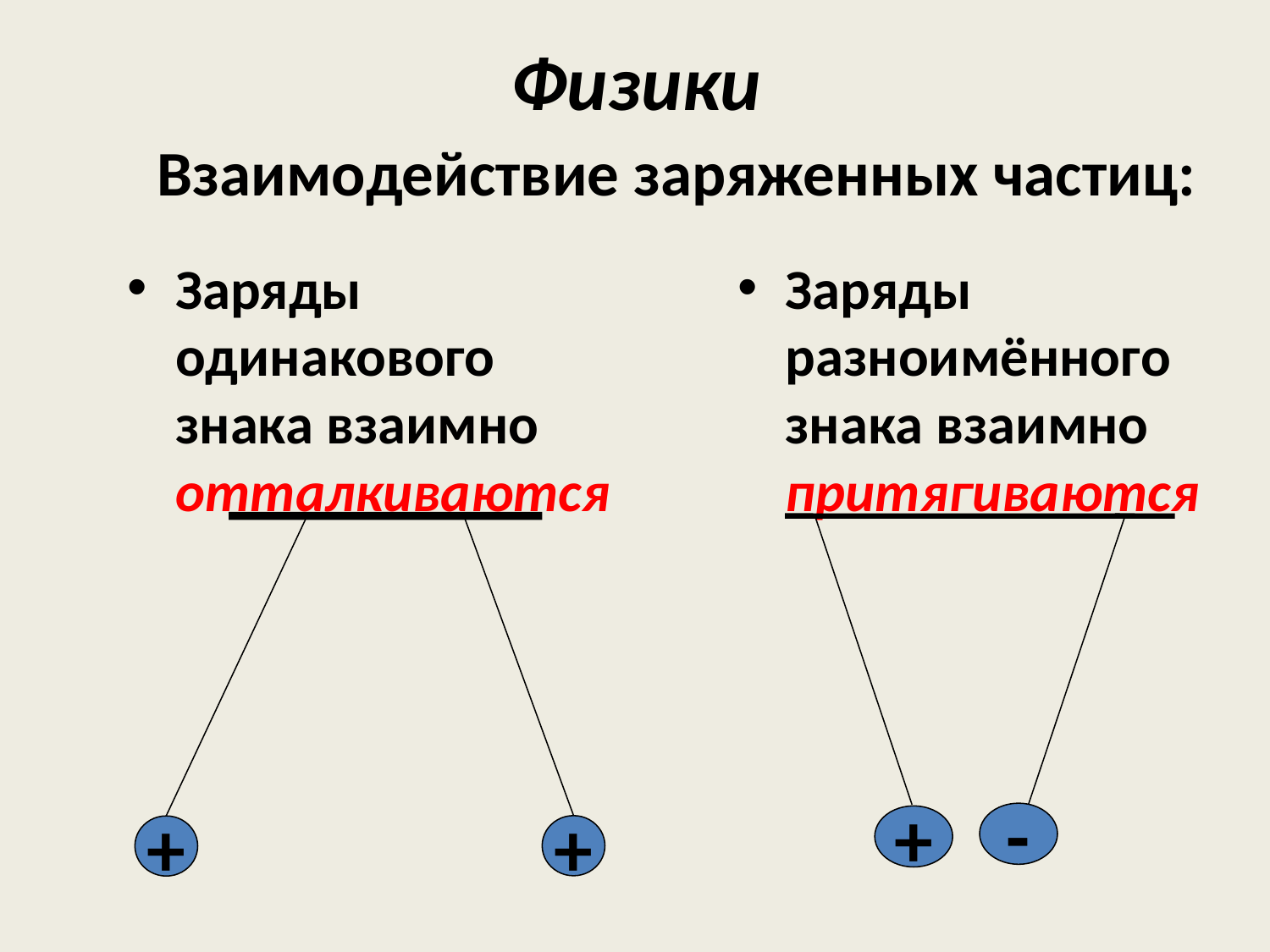

# Физики
Взаимодействие заряженных частиц:
Заряды одинакового знака взаимно отталкиваются

Заряды разноимённого знака взаимно притягиваются

-
+

+
+